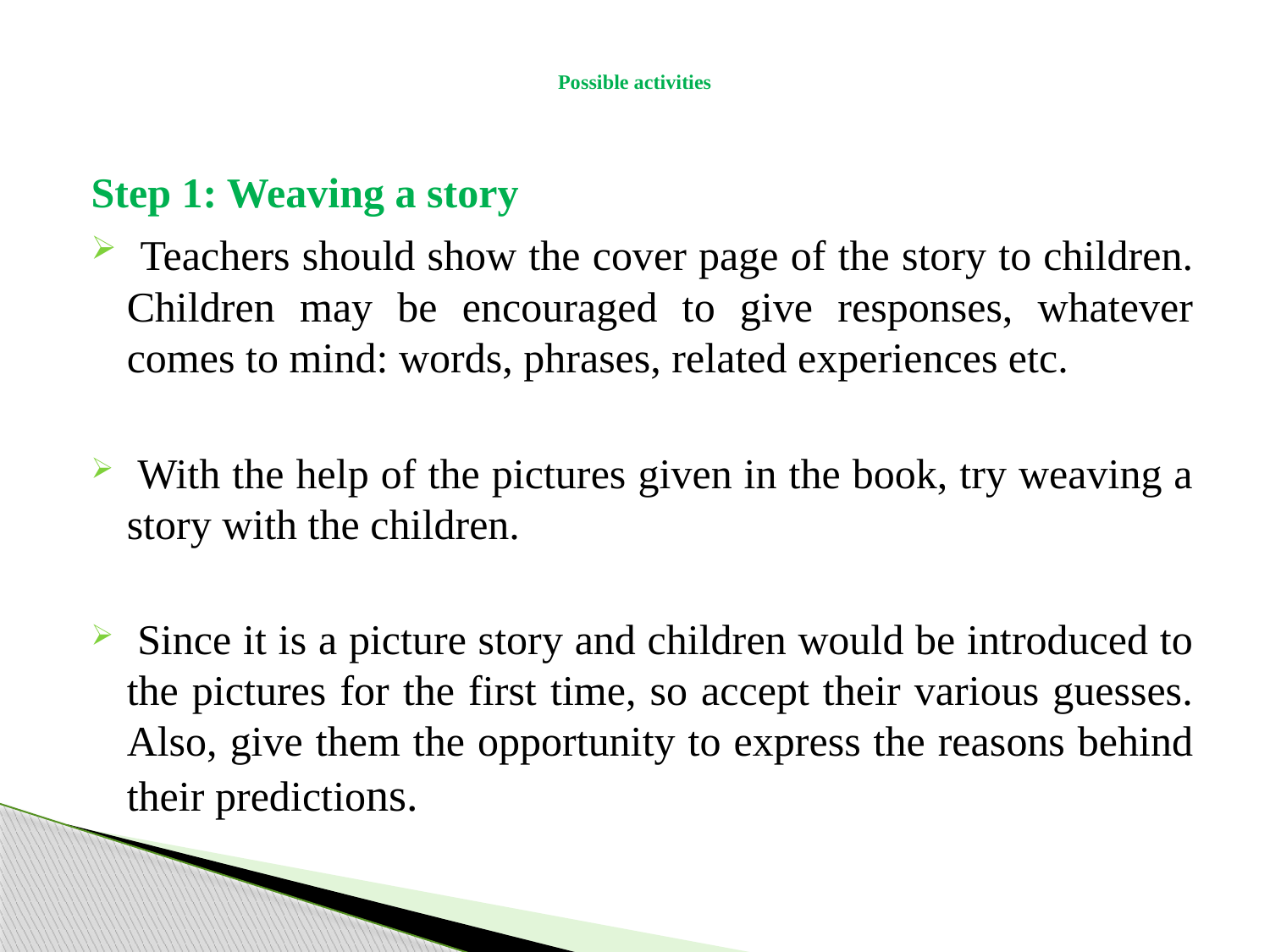

# Possible activities
Step 1: Weaving a story
 Teachers should show the cover page of the story to children. Children may be encouraged to give responses, whatever comes to mind: words, phrases, related experiences etc.

 With the help of the pictures given in the book, try weaving a story with the children.

 Since it is a picture story and children would be introduced to the pictures for the first time, so accept their various guesses. Also, give them the opportunity to express the reasons behind their predictions.